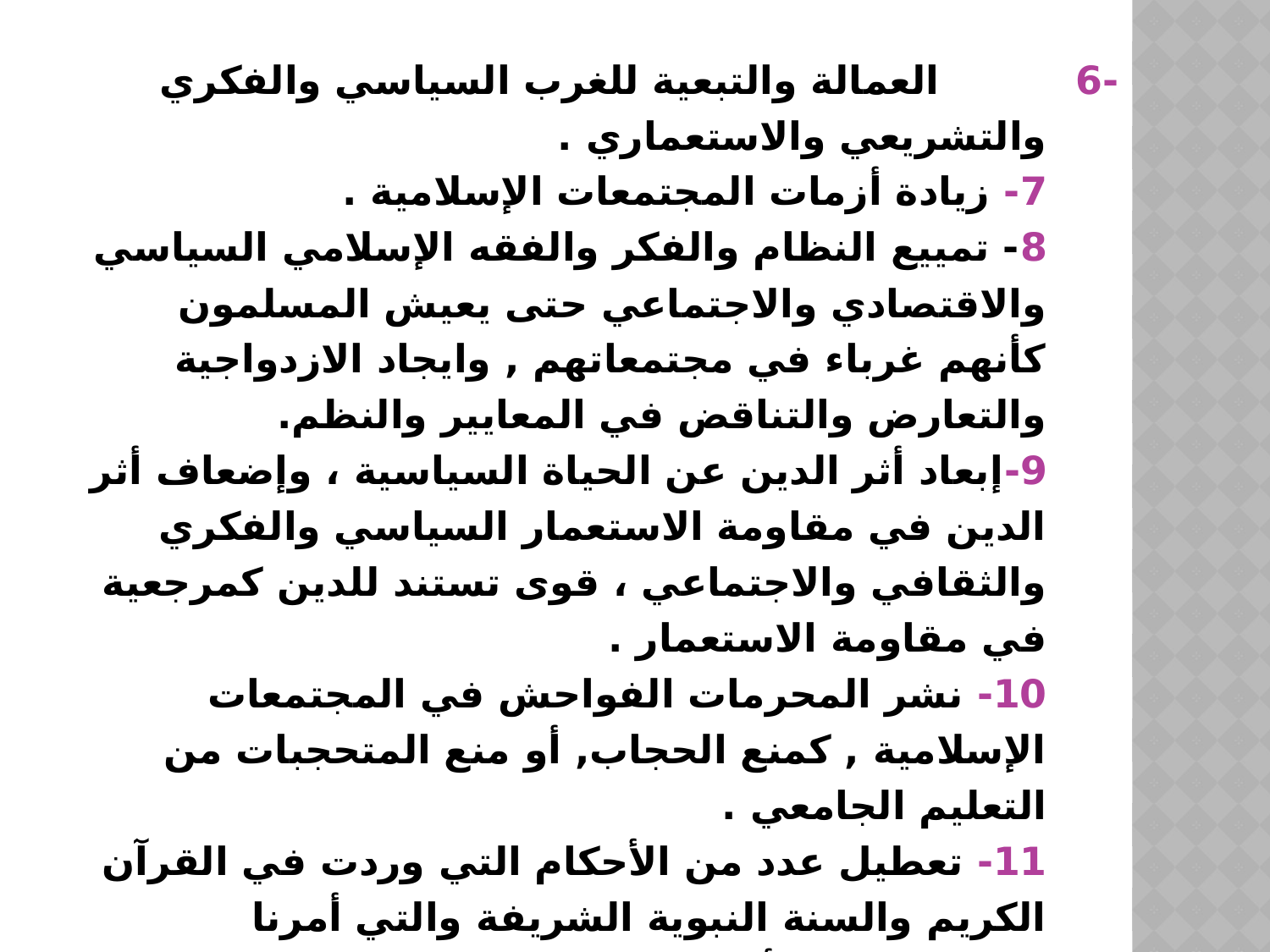

-6          العمالة والتبعية للغرب السياسي والفكري والتشريعي والاستعماري .
7- زيادة أزمات المجتمعات الإسلامية .
8- تمييع النظام والفكر والفقه الإسلامي السياسي والاقتصادي والاجتماعي حتى يعيش المسلمون كأنهم غرباء في مجتمعاتهم , وايجاد الازدواجية والتعارض والتناقض في المعايير والنظم.
9-إبعاد أثر الدين عن الحياة السياسية ، وإضعاف أثر الدين في مقاومة الاستعمار السياسي والفكري والثقافي والاجتماعي ، قوى تستند للدين كمرجعية في مقاومة الاستعمار .
10- نشر المحرمات الفواحش في المجتمعات الإسلامية , كمنع الحجاب, أو منع المتحجبات من التعليم الجامعي .
11- تعطيل عدد من الأحكام التي وردت في القرآن الكريم والسنة النبوية الشريفة والتي أمرنا بإتباعها . مثل أحكام الحدود وخاصة الردة , وربما حتى السماح بان يكون رئيس الدولة الإسلامية كافرا - غير مسلم - , ووضع احكام بديلة تسمح باعلان الكفر والارتداد وتسمح بالربا والزنا وشرب الخمر ...الخ .
12- فصل الترابط المهم بين الفكر والممارسة وبين العقيدة والسلوك .
13- إبعاد أثر الدين عن الحياة الفكرية ، ووضع الافكار والمذاهب والفلسفات الغربية من ليبرالية وديمقراطية والحريات المطلقة وغير المقيدة بقيود الشريعة , حتى يعم الفساد الفكري والاخلاقي وينتشر الاحتكار والاستغلال وتغليب المصلحة والمنفعة الشخصية الفردية على مصلحة الجماعة , مما يسبب التنافر والتشاحن بين افراد االمجتمع .